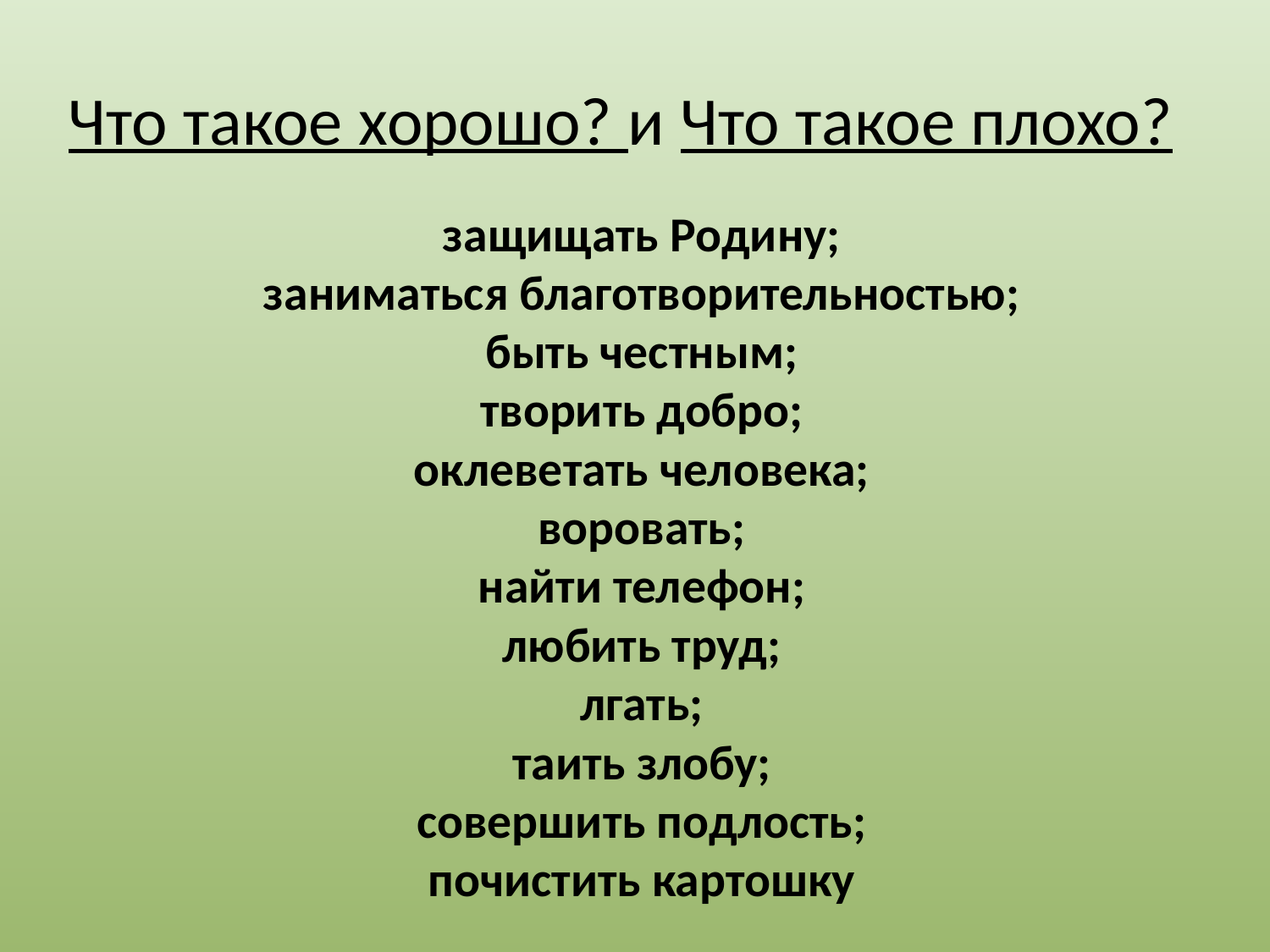

# Что такое хорошо? и Что такое плохо?
защищать Родину;
заниматься благотворительностью;
быть честным;
творить добро;
оклеветать человека;
воровать;
найти телефон;
любить труд;
лгать;
таить злобу;
совершить подлость;
почистить картошку